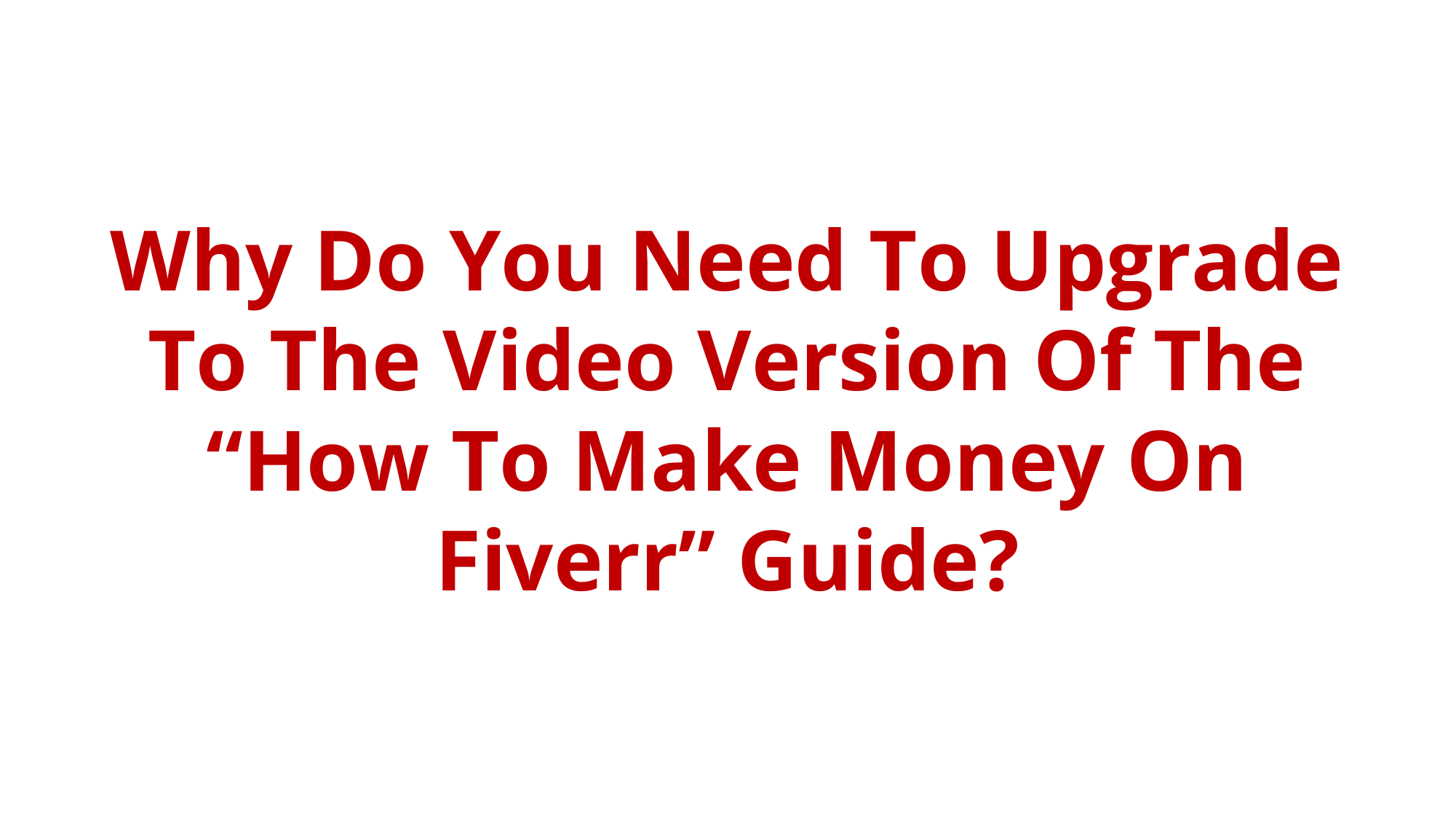

Why Do You Need To Upgrade To The Video Version Of The “How To Make Money On Fiverr” Guide?